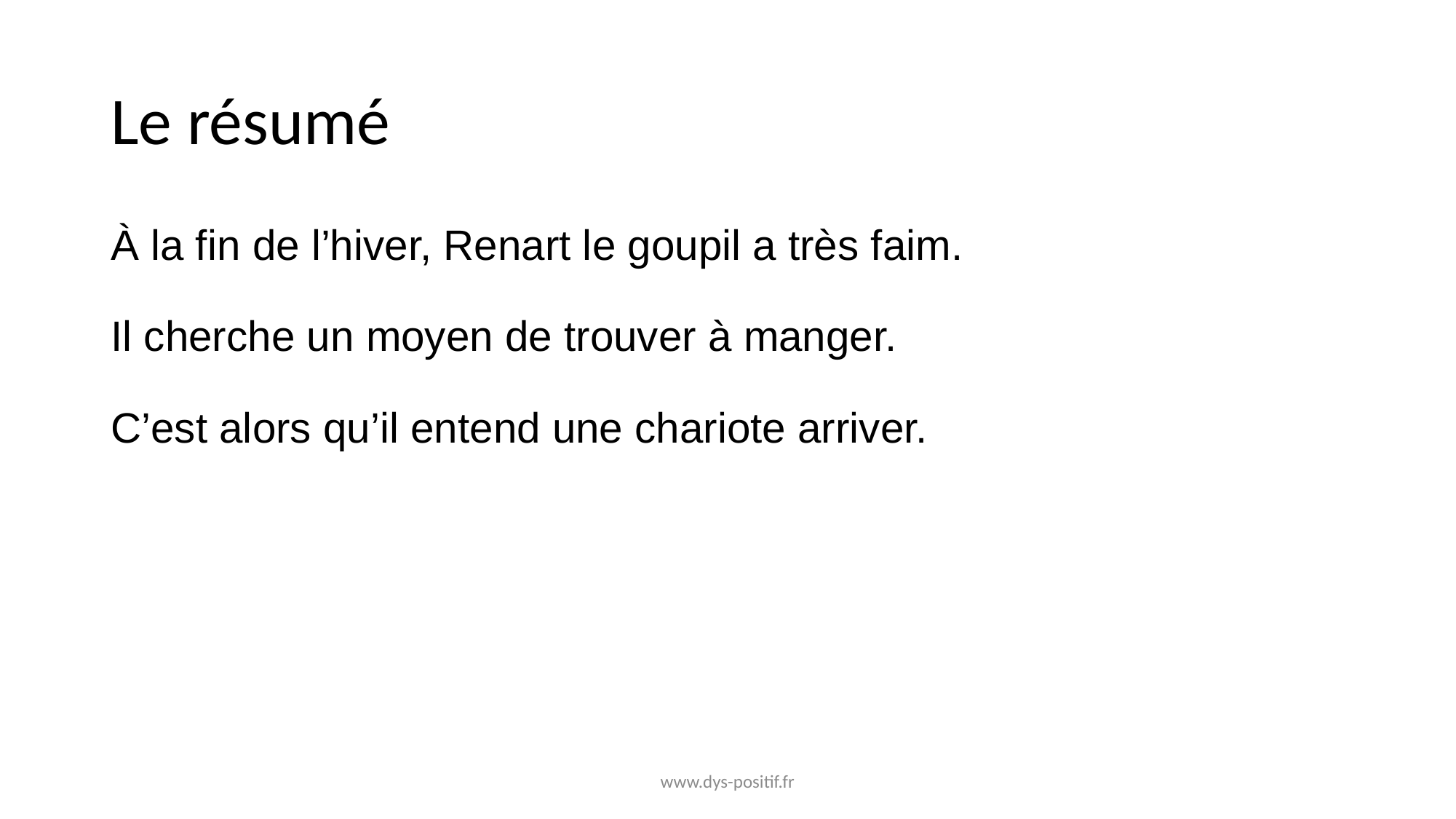

# Le résumé
À la fin de l’hiver, Renart le goupil a très faim.
Il cherche un moyen de trouver à manger.
C’est alors qu’il entend une chariote arriver.
www.dys-positif.fr